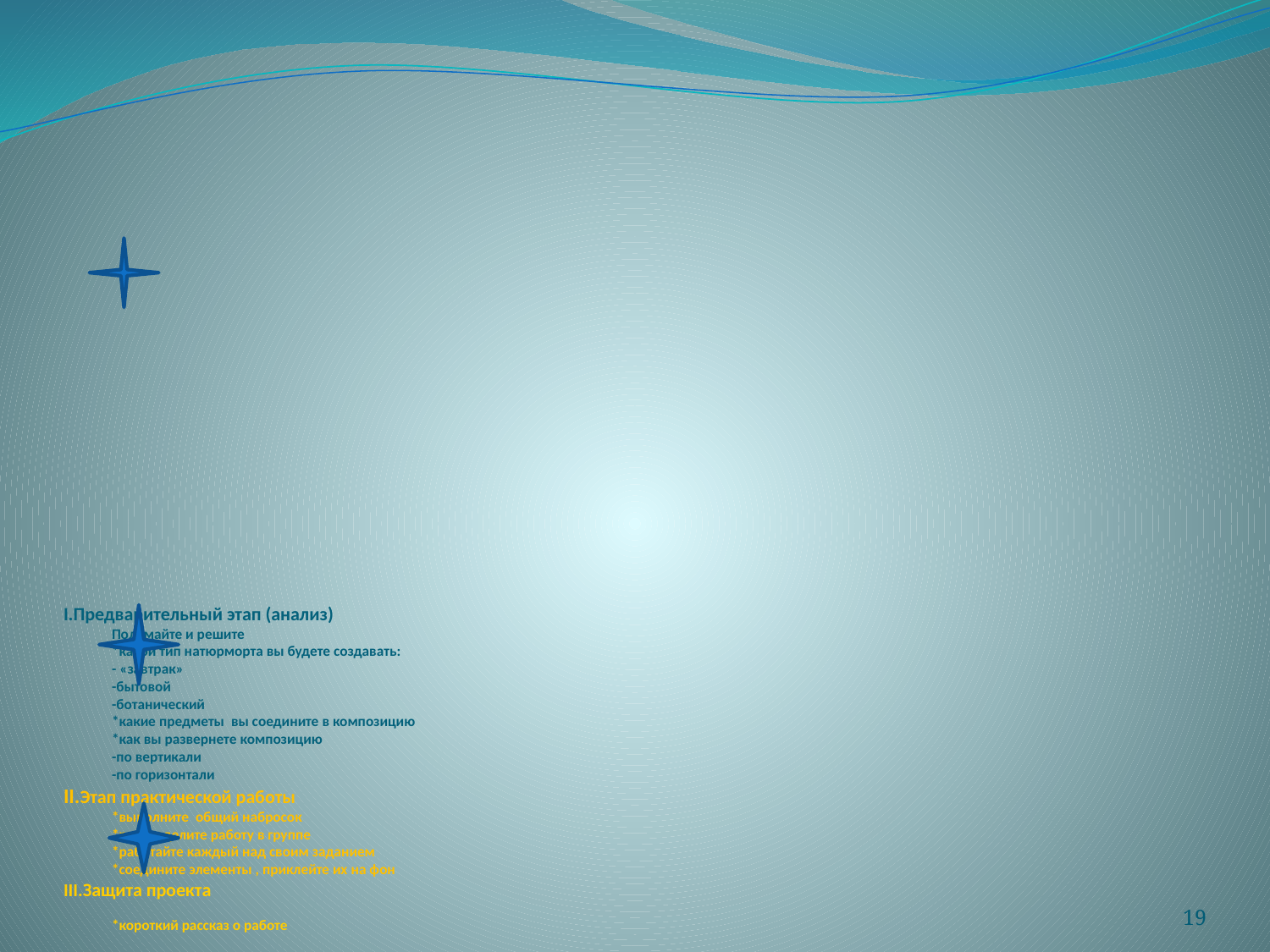

# I.Предварительный этап (анализ) Подумайте и решите *какой тип натюрморта вы будете создавать: - «завтрак» -бытовой -ботанический *какие предметы  вы соедините в композицию *как вы развернете композицию -по вертикали -по горизонтали II.Этап практической работы *выполните  общий набросок *распределите работу в группе *работайте каждый над своим заданием *соедините элементы , приклейте их на фон III.Защита проекта *короткий рассказ о работе

19